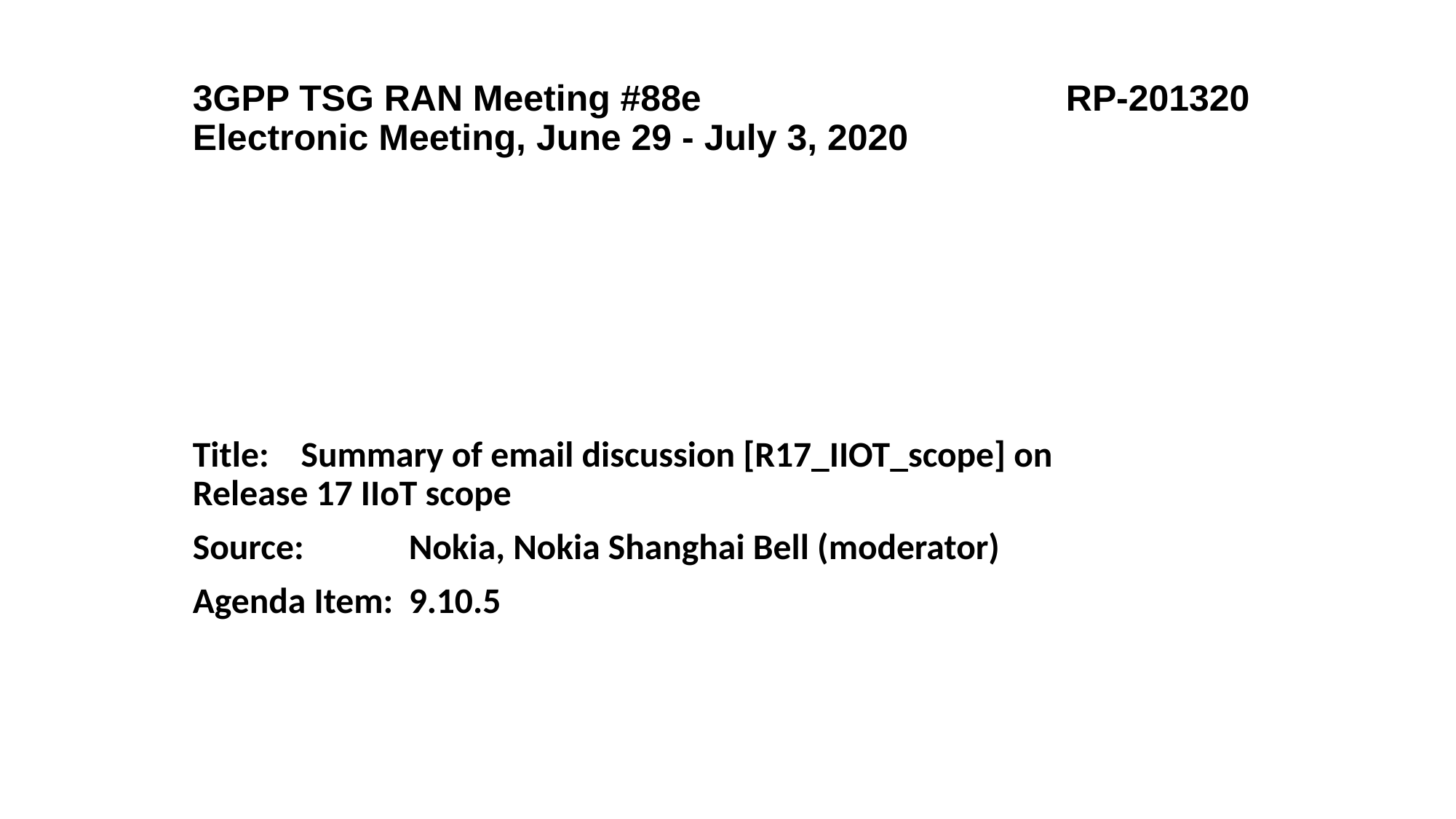

# 3GPP TSG RAN Meeting #88e 				RP-201320 Electronic Meeting, June 29 - July 3, 2020
Title:		Summary of email discussion [R17_IIOT_scope] on 		Release 17 IIoT scope
Source:	Nokia, Nokia Shanghai Bell (moderator)
Agenda Item:	9.10.5